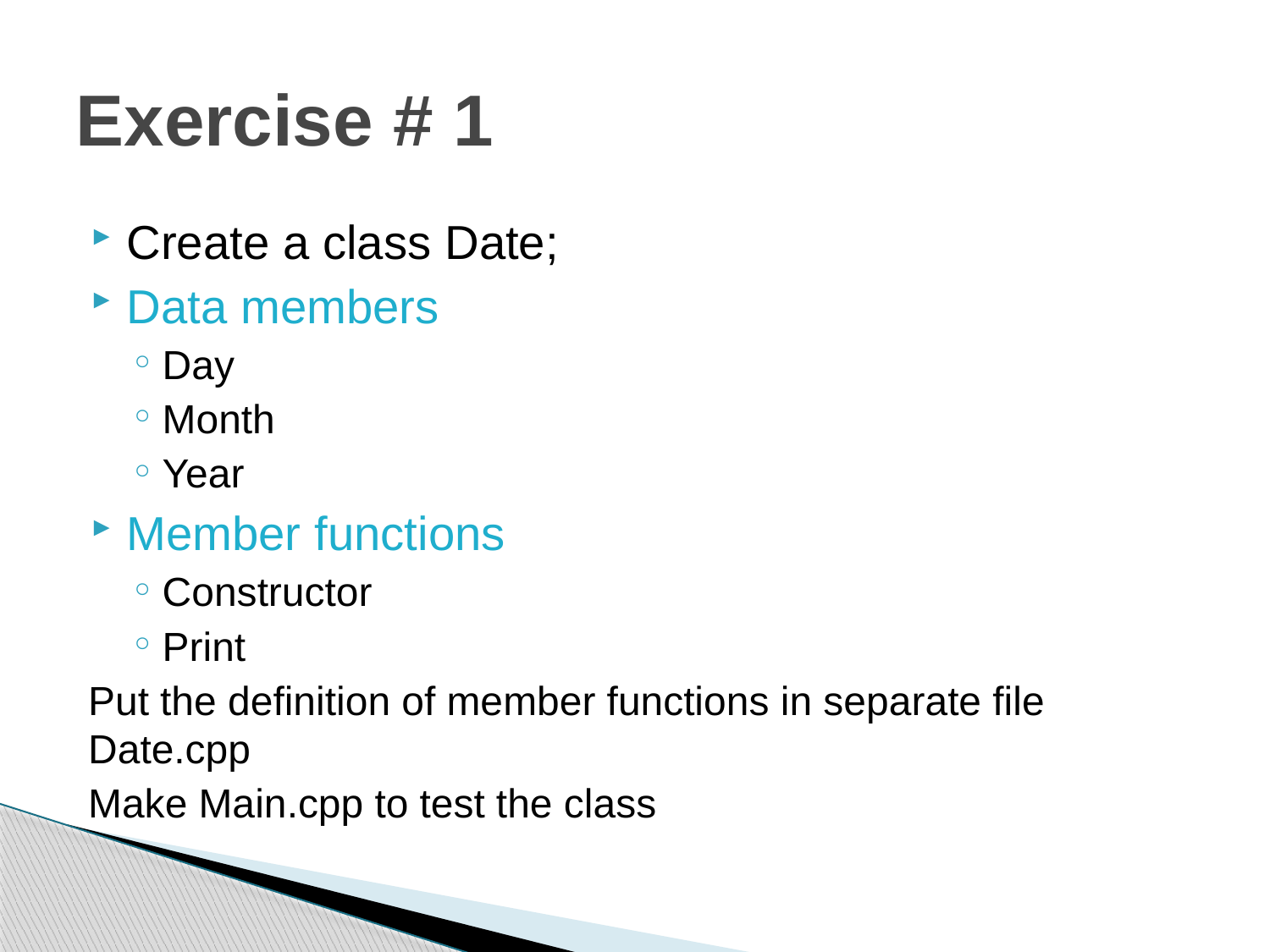

# Exercise # 1
Create a class Date;
Data members
Day
Month
Year
Member functions
Constructor
Print
Put the definition of member functions in separate file Date.cpp
Make Main.cpp to test the class